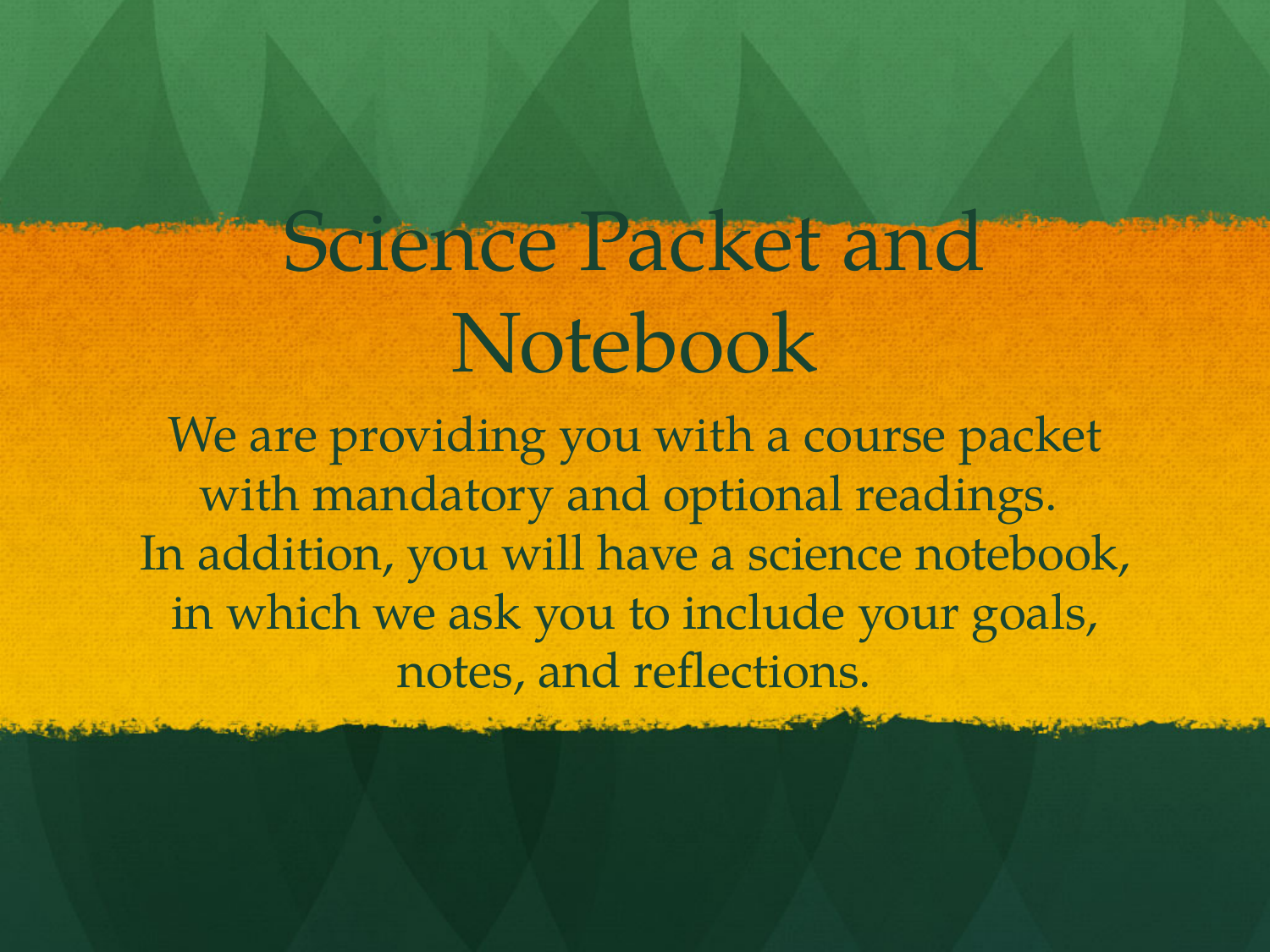

# Science Packet and Notebook
We are providing you with a course packet with mandatory and optional readings.
In addition, you will have a science notebook, in which we ask you to include your goals, notes, and reflections.